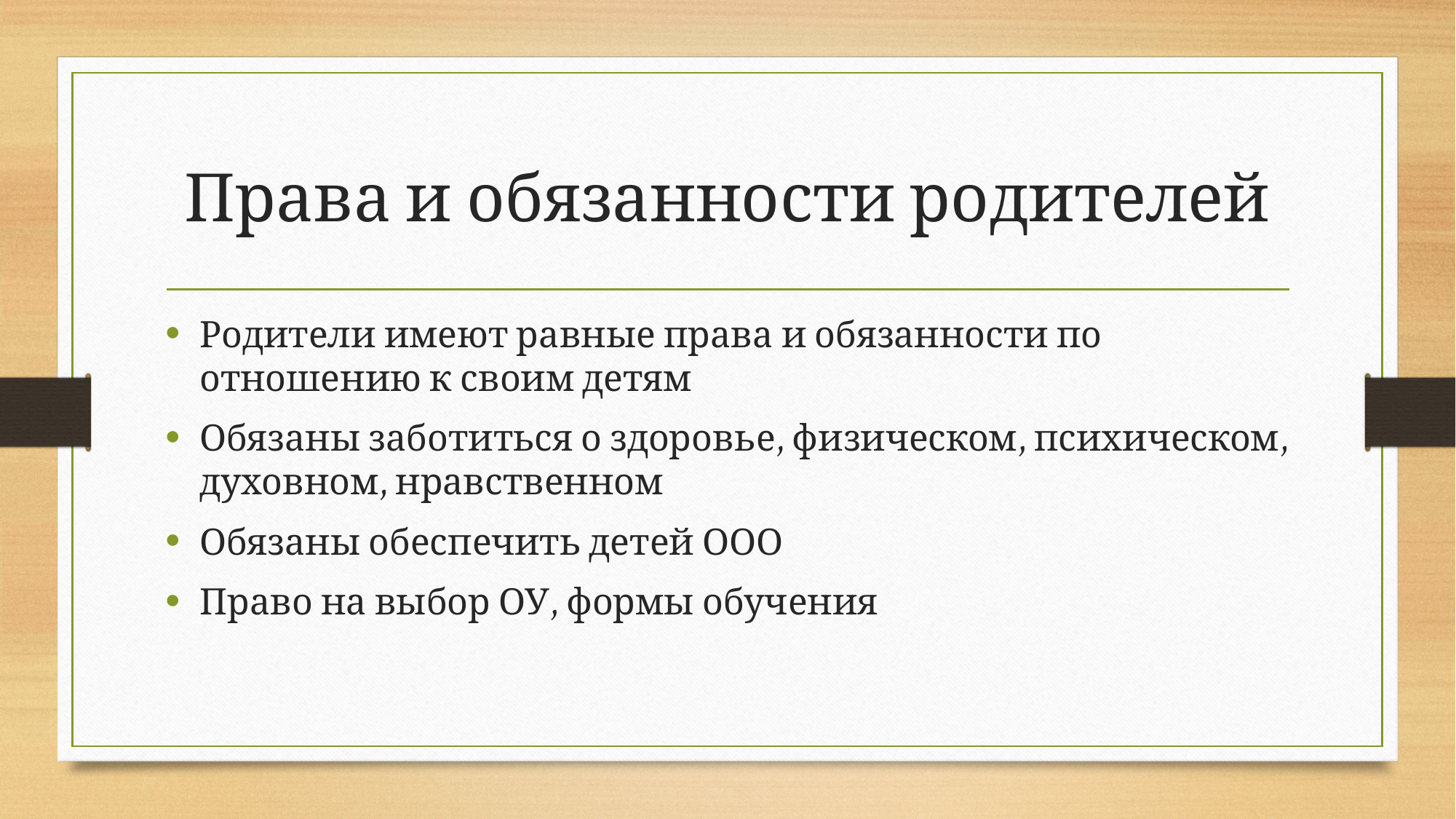

# Права и обязанности родителей
Родители имеют равные права и обязанности по отношению к своим детям
Обязаны заботиться о здоровье, физическом, психическом, духовном, нравственном
Обязаны обеспечить детей ООО
Право на выбор ОУ, формы обучения